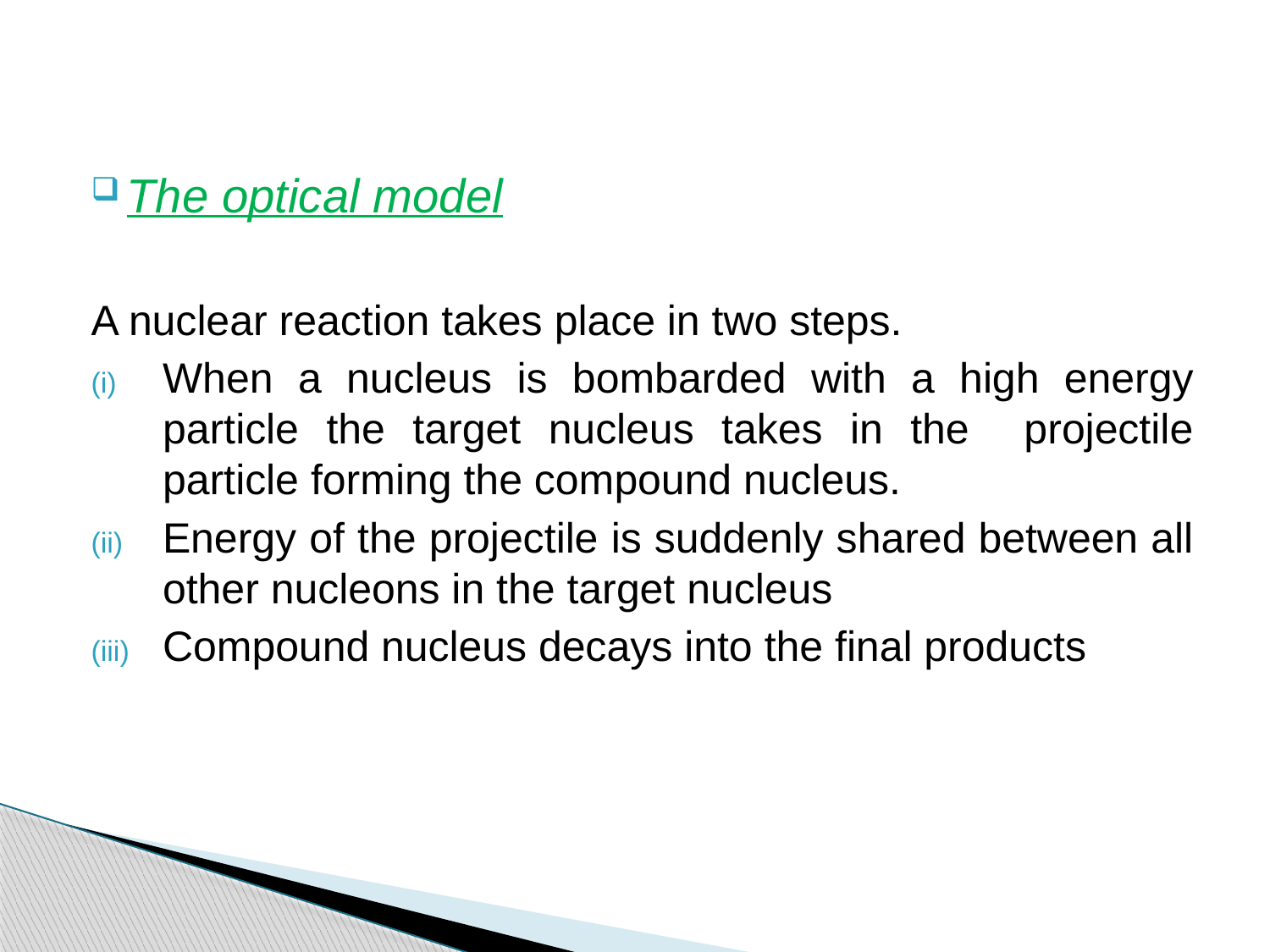

The optical model

A nuclear reaction takes place in two steps.
When a nucleus is bombarded with a high energy particle the target nucleus takes in the  projectile particle forming the compound nucleus.
Energy of the projectile is suddenly shared between all other nucleons in the target nucleus
Compound nucleus decays into the final products